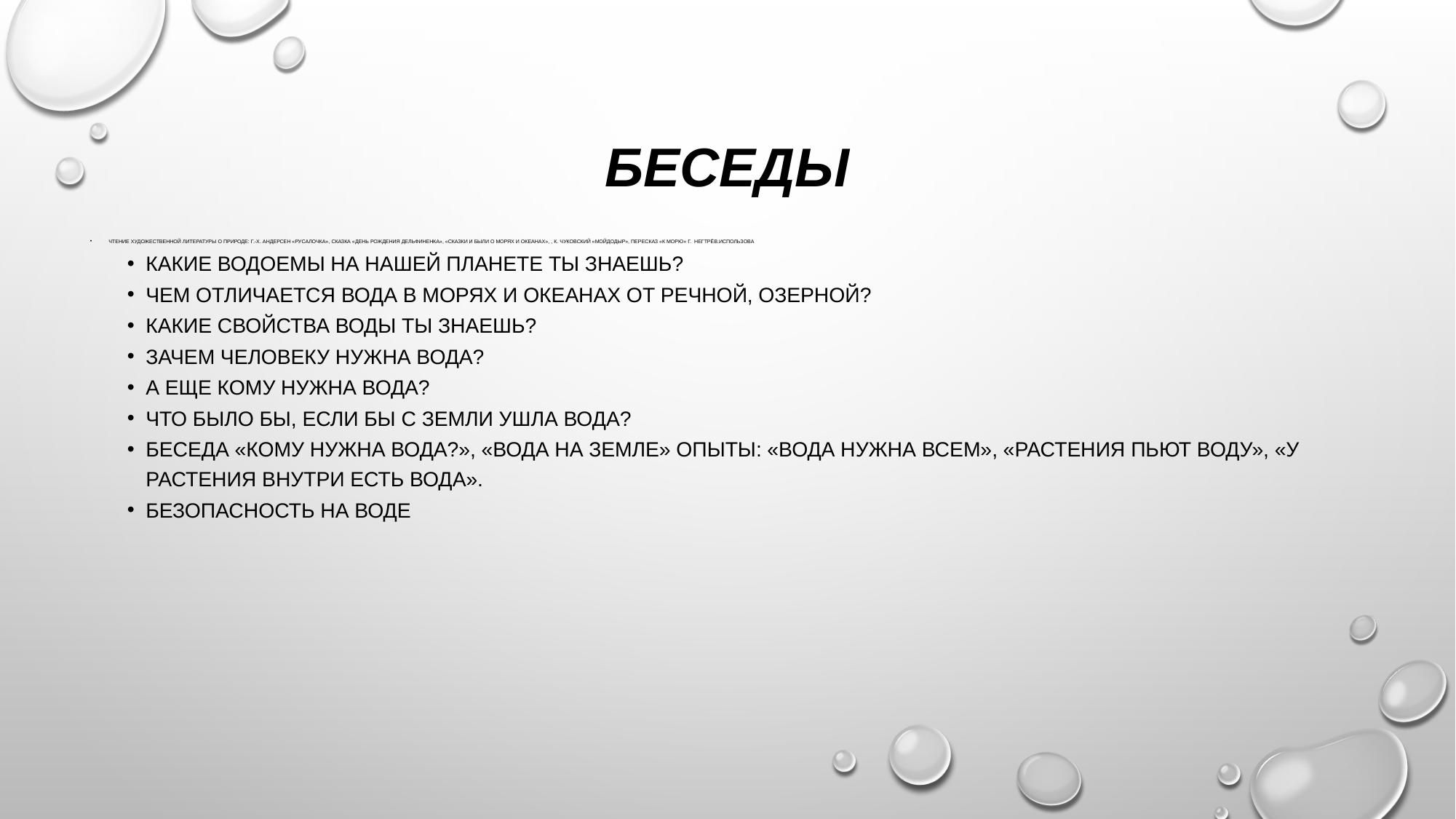

# Беседы
Чтение художественной литературы о природе: Г.-Х. Андерсен «Русалочка», сказка «День рождения Дельфиненка», «Сказки и были о морях и океанах», , К. Чуковский «Мойдодыр», пересказ «К морю» Г.  Негтрёв.Использова
Какие водоемы на нашей планете ты знаешь?
Чем отличается вода в морях и океанах от речной, озерной?
Какие свойства воды ты знаешь?
Зачем человеку нужна вода?
А еще кому нужна вода?
Что было бы, если бы с земли ушла вода?
Беседа «Кому нужна вода?», «Вода на Земле» Опыты: «Вода нужна всем», «Растения пьют воду», «У растения внутри есть вода».
Безопасность на воде